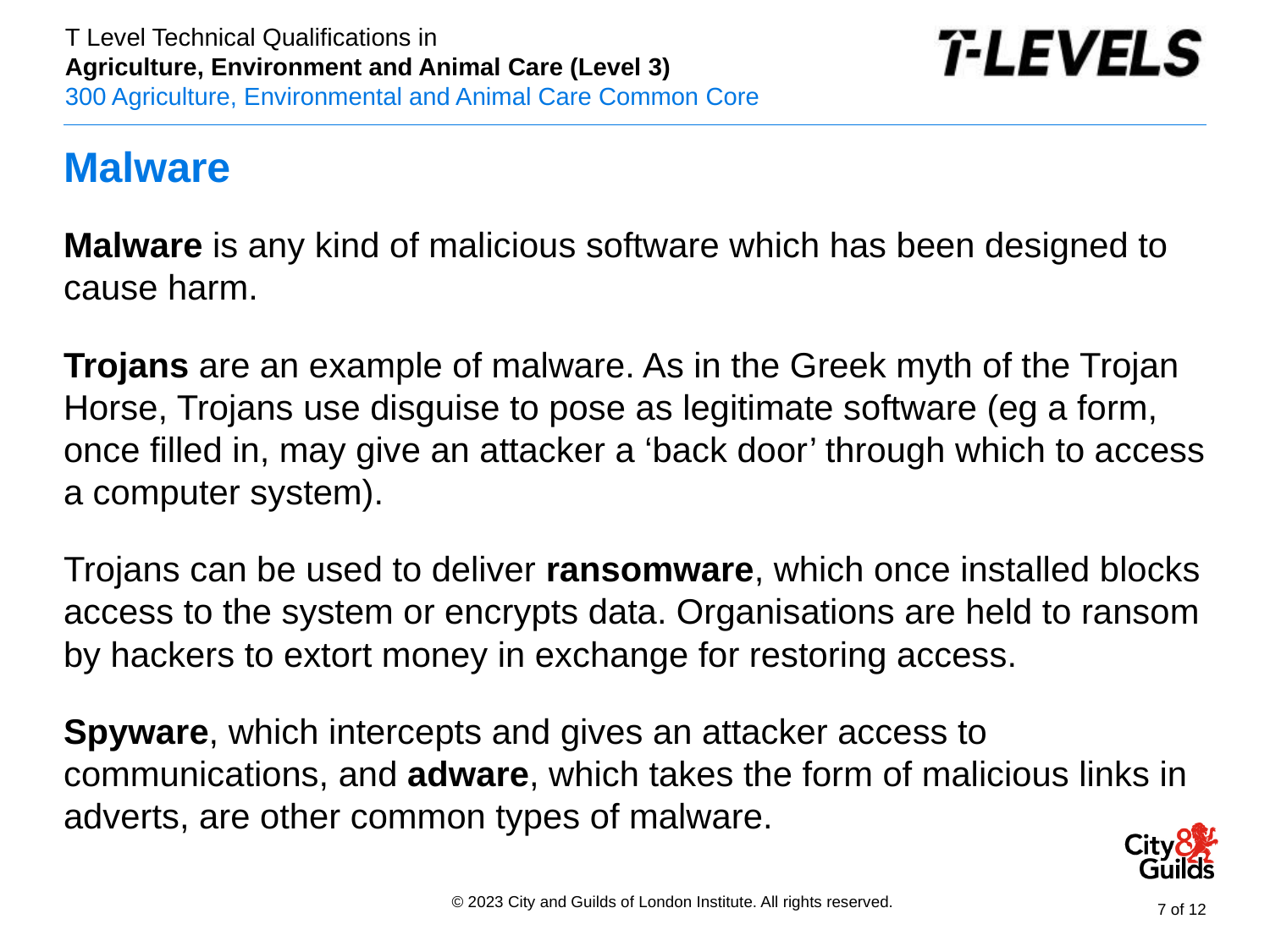

# Malware
Malware is any kind of malicious software which has been designed to cause harm.
Trojans are an example of malware. As in the Greek myth of the Trojan Horse, Trojans use disguise to pose as legitimate software (eg a form, once filled in, may give an attacker a ‘back door’ through which to access a computer system).
Trojans can be used to deliver ransomware, which once installed blocks access to the system or encrypts data. Organisations are held to ransom by hackers to extort money in exchange for restoring access.
Spyware, which intercepts and gives an attacker access to communications, and adware, which takes the form of malicious links in adverts, are other common types of malware.